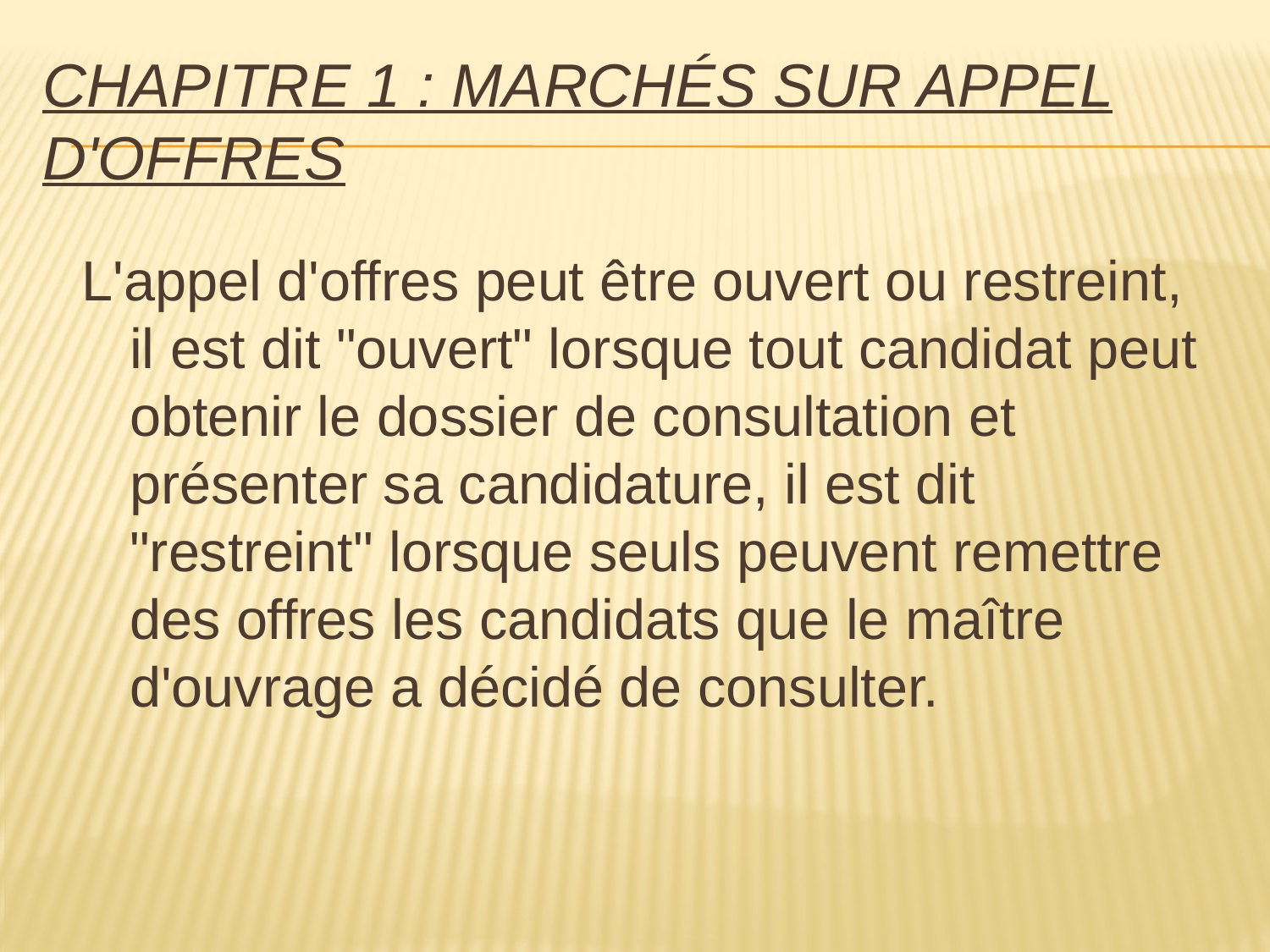

# Chapitre 1 : Marchés sur appel d'offres
L'appel d'offres peut être ouvert ou restreint, il est dit "ouvert" lorsque tout candidat peut obtenir le dossier de consultation et présenter sa candidature, il est dit "restreint" lorsque seuls peuvent remettre des offres les candidats que le maître d'ouvrage a décidé de consulter.